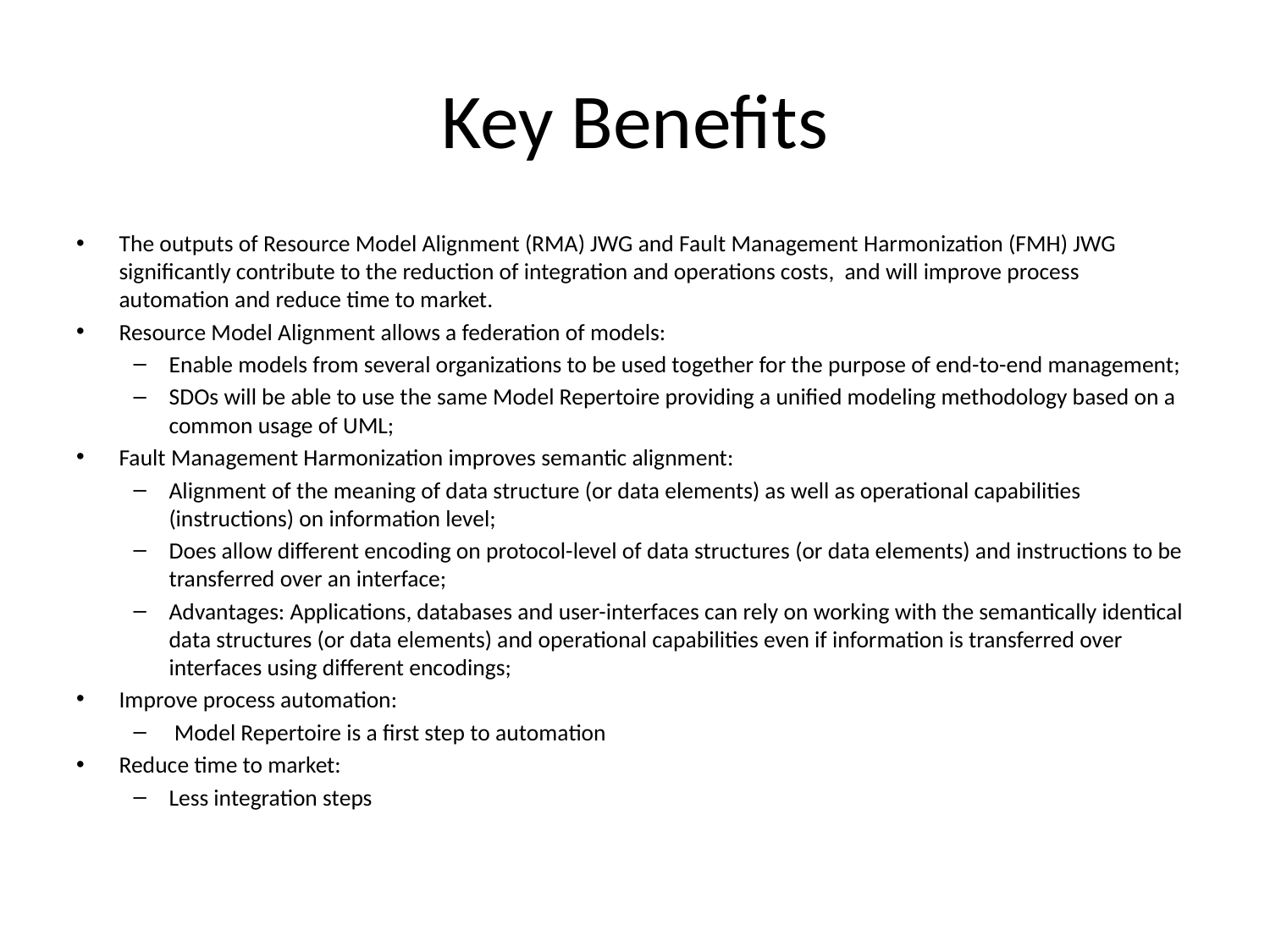

# Key Benefits
The outputs of Resource Model Alignment (RMA) JWG and Fault Management Harmonization (FMH) JWG significantly contribute to the reduction of integration and operations costs,  and will improve process automation and reduce time to market.
Resource Model Alignment allows a federation of models:
Enable models from several organizations to be used together for the purpose of end-to-end management;
SDOs will be able to use the same Model Repertoire providing a unified modeling methodology based on a common usage of UML;
Fault Management Harmonization improves semantic alignment:
Alignment of the meaning of data structure (or data elements) as well as operational capabilities (instructions) on information level;
Does allow different encoding on protocol-level of data structures (or data elements) and instructions to be transferred over an interface;
Advantages: Applications, databases and user-interfaces can rely on working with the semantically identical data structures (or data elements) and operational capabilities even if information is transferred over interfaces using different encodings;
Improve process automation:
 Model Repertoire is a first step to automation
Reduce time to market:
Less integration steps